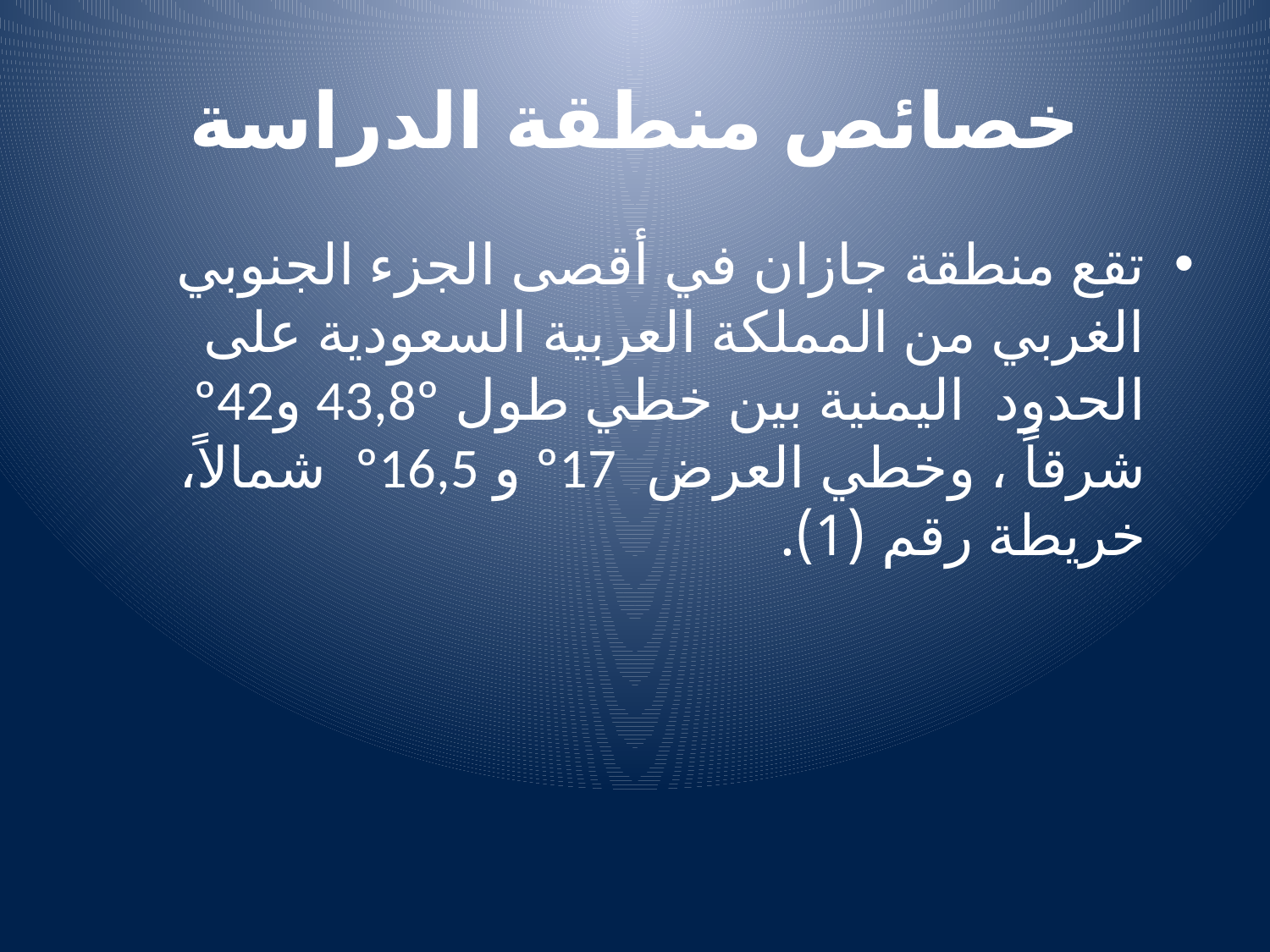

# خصائص منطقة الدراسة
تقع منطقة جازان في أقصى الجزء الجنوبي الغربي من المملكة العربية السعودية على الحدود  اليمنية بين خطي طول 43,8º وº42 شرقاً ، وخطي العرض  º17 و º16,5  شمالاً، خريطة رقم (1).